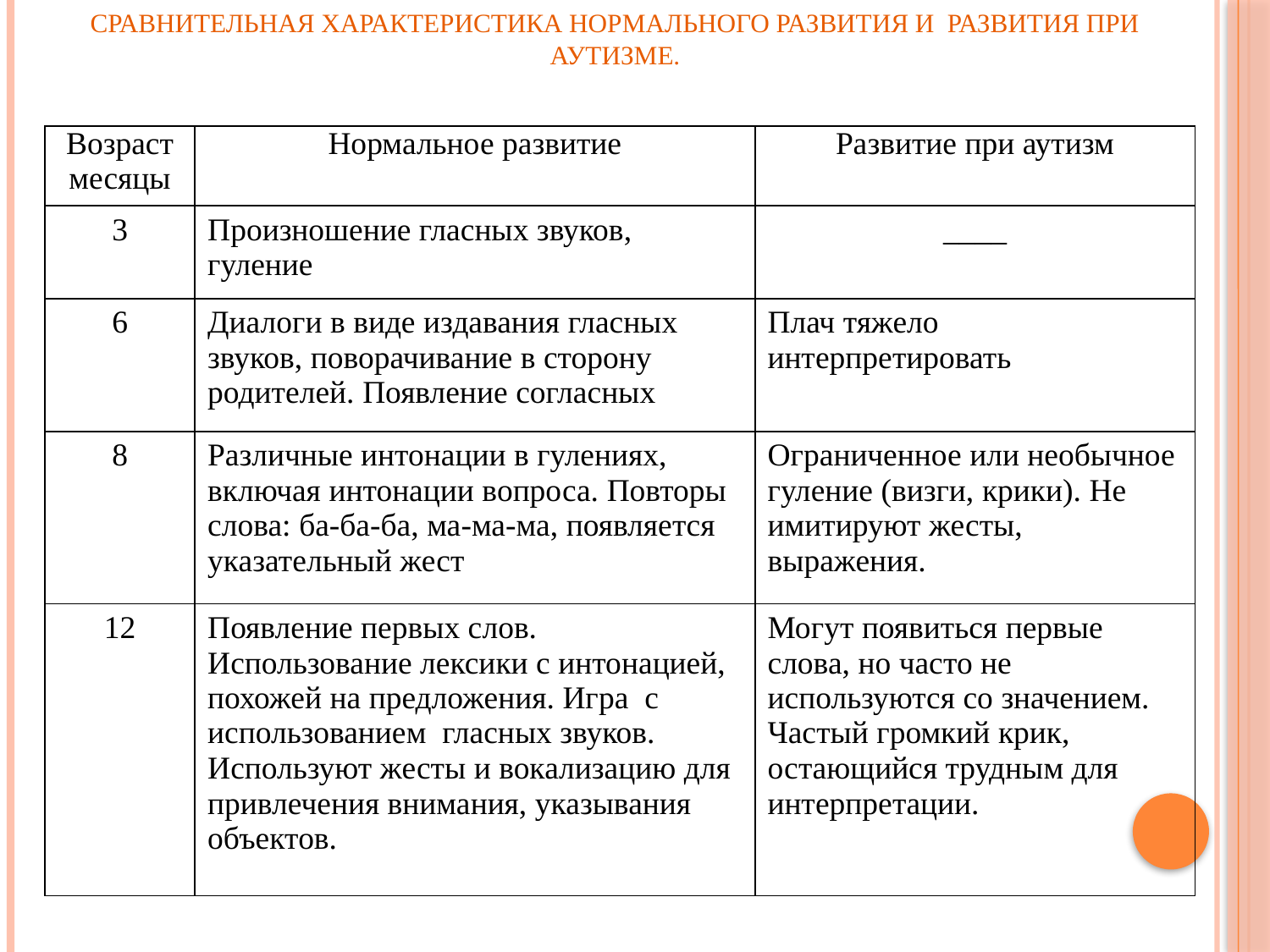

# Сравнительная характеристика нормального развития и  развития при аутизме.
| Возраст месяцы | Нормальное развитие | Развитие при аутизм |
| --- | --- | --- |
| 3 | Произношение гласных звуков, гуление | \_\_\_\_ |
| 6 | Диалоги в виде издавания гласных звуков, поворачивание в сторону родителей. Появление согласных | Плач тяжело интерпретировать |
| 8 | Различные интонации в гулениях, включая интонации вопроса. Повторы слова: ба-ба-ба, ма-ма-ма, появляется указательный жест | Ограниченное или необычное гуление (визги, крики). Не имитируют жесты, выражения. |
| 12 | Появление первых слов. Использование лексики с интонацией, похожей на предложения. Игра с использованием гласных звуков. Используют жесты и вокализацию для привлечения внимания, указывания объектов. | Могут появиться первые слова, но часто не используются со значением. Частый громкий крик, остающийся трудным для интерпретации. |